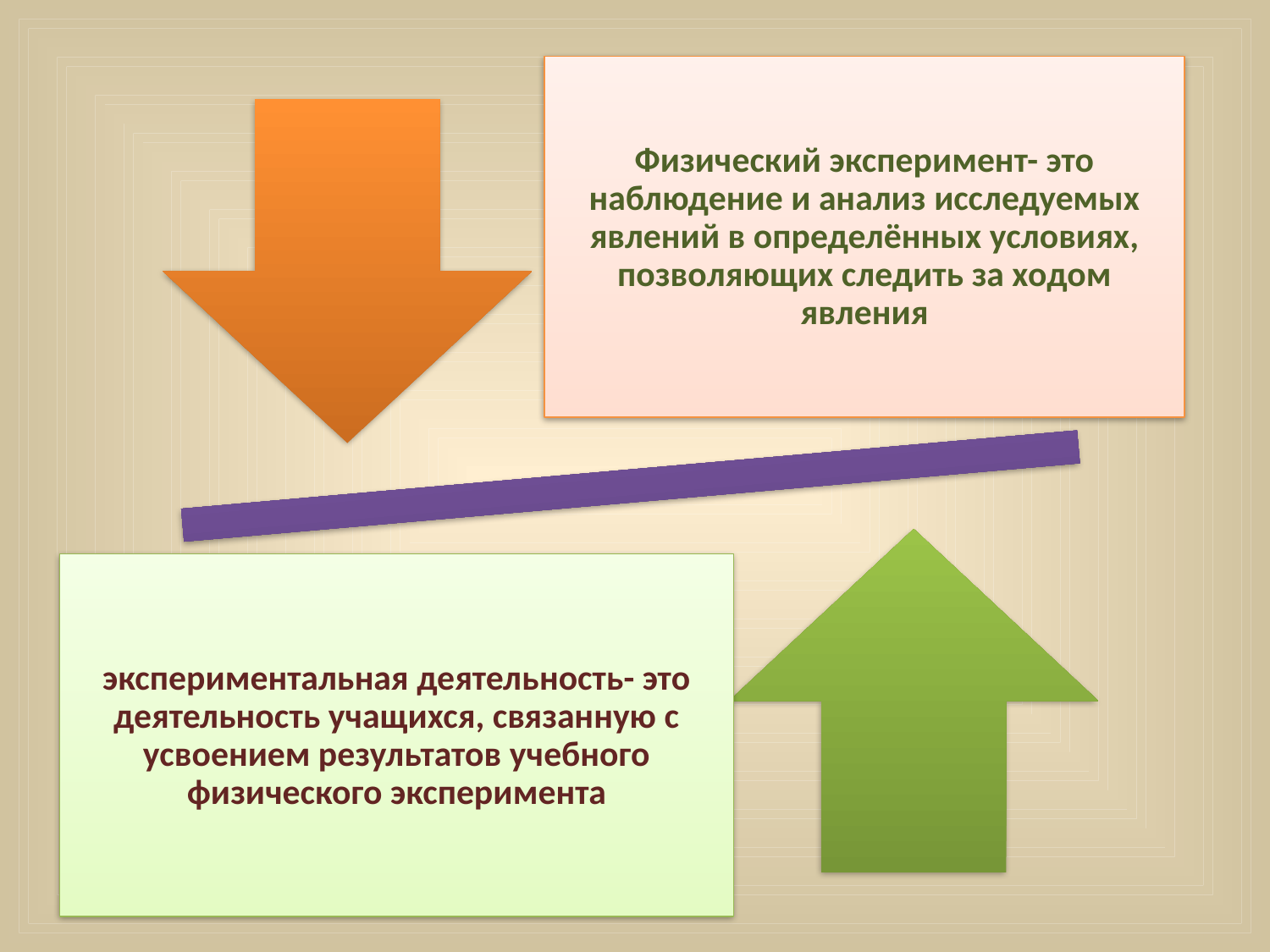

#
Физический эксперимент- это наблюдение и анализ исследуемых явлений в определённых условиях, позволяющих следить за ходом явления
экспериментальная деятельность- это деятельность учащихся, связанную с усвоением результатов учебного физического эксперимента